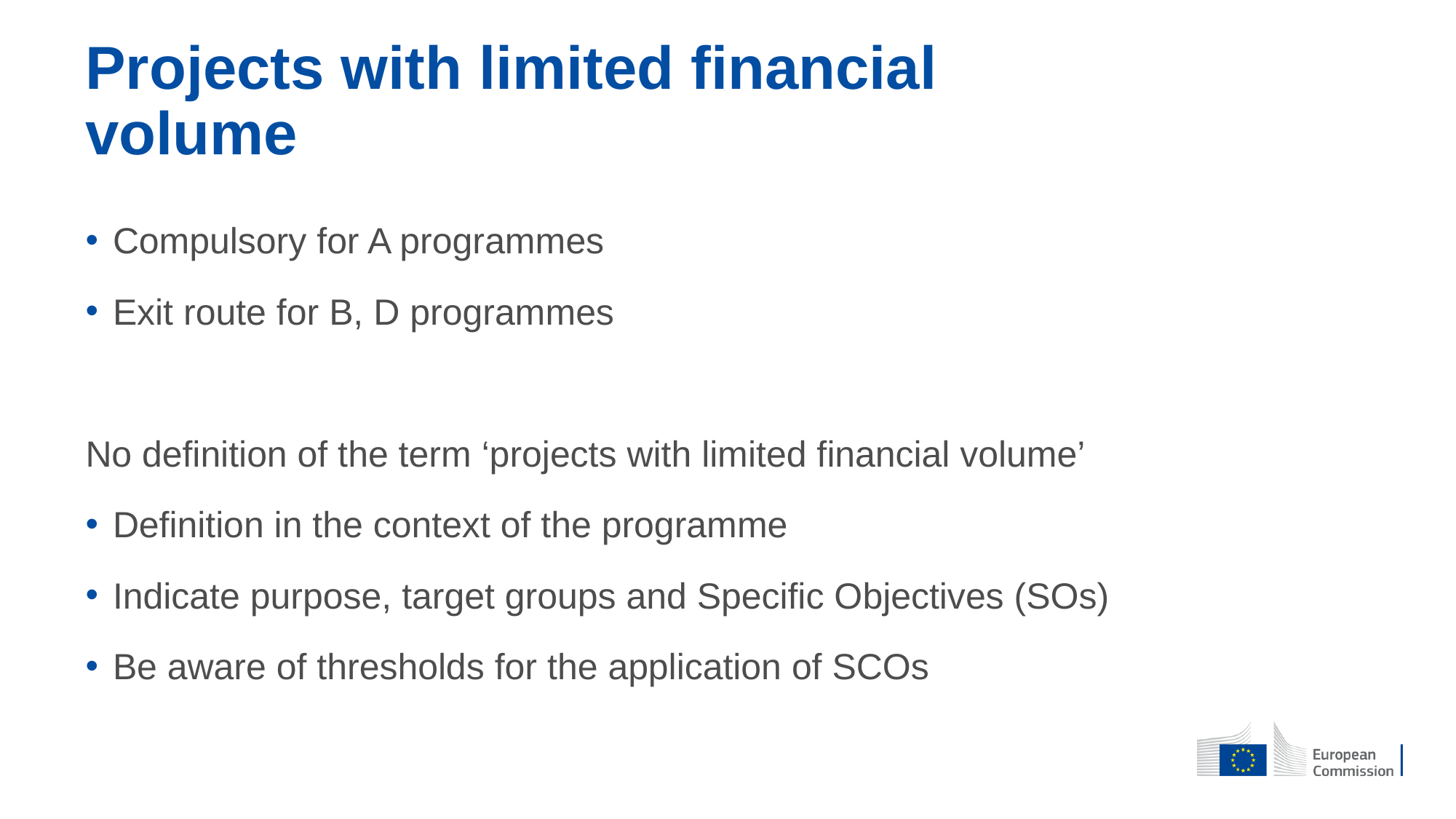

# Projects with limited financial volume
Compulsory for A programmes
Exit route for B, D programmes

No definition of the term ‘projects with limited financial volume’
Definition in the context of the programme
Indicate purpose, target groups and Specific Objectives (SOs)
Be aware of thresholds for the application of SCOs